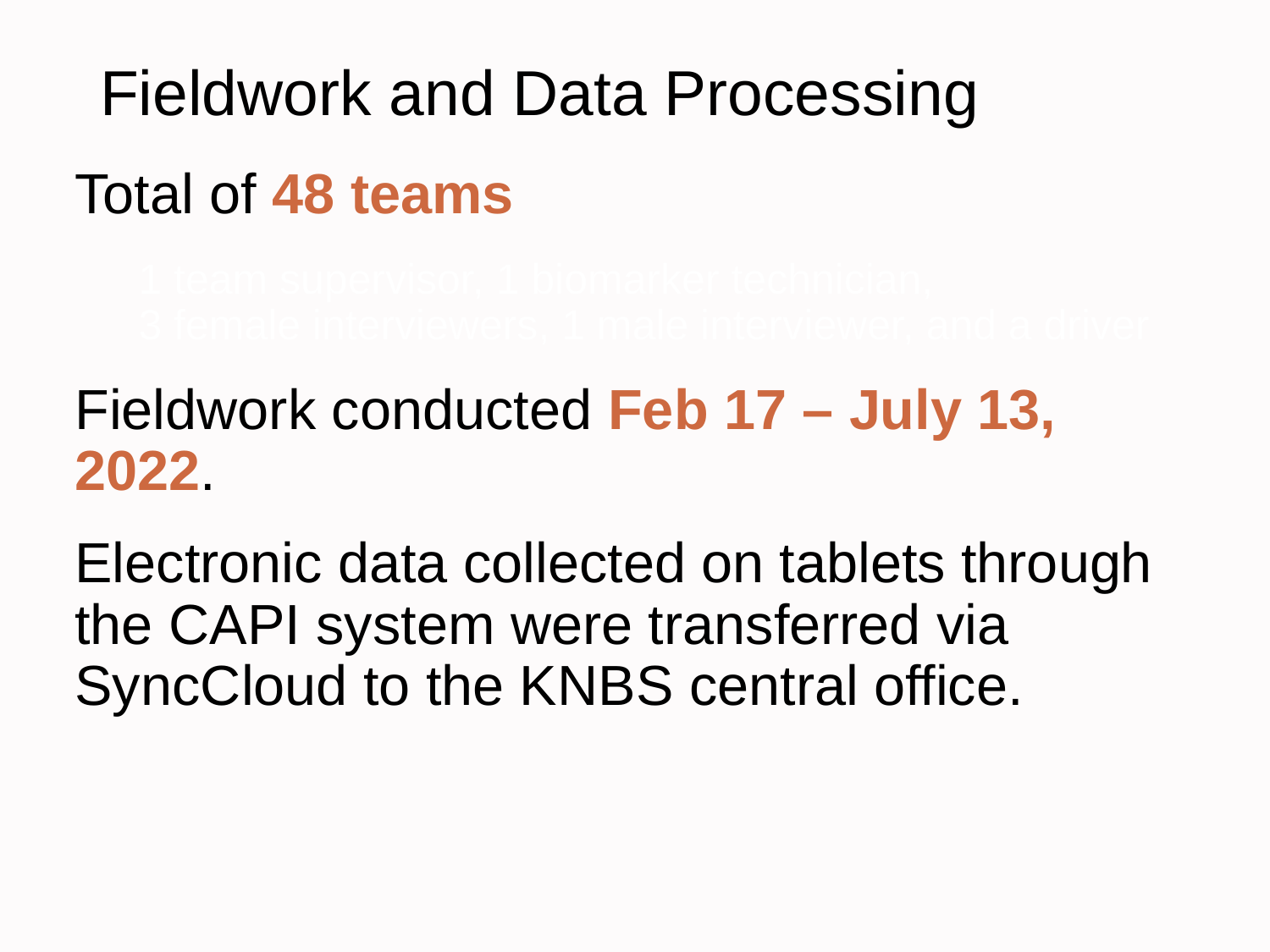

# Fieldwork and Data Processing
Total of 48 teams
1 team supervisor, 1 biomarker technician,
3 female interviewers, 1 male interviewer, and a driver
Fieldwork conducted Feb 17 – July 13, 2022.
Electronic data collected on tablets through the CAPI system were transferred via SyncCloud to the KNBS central office.